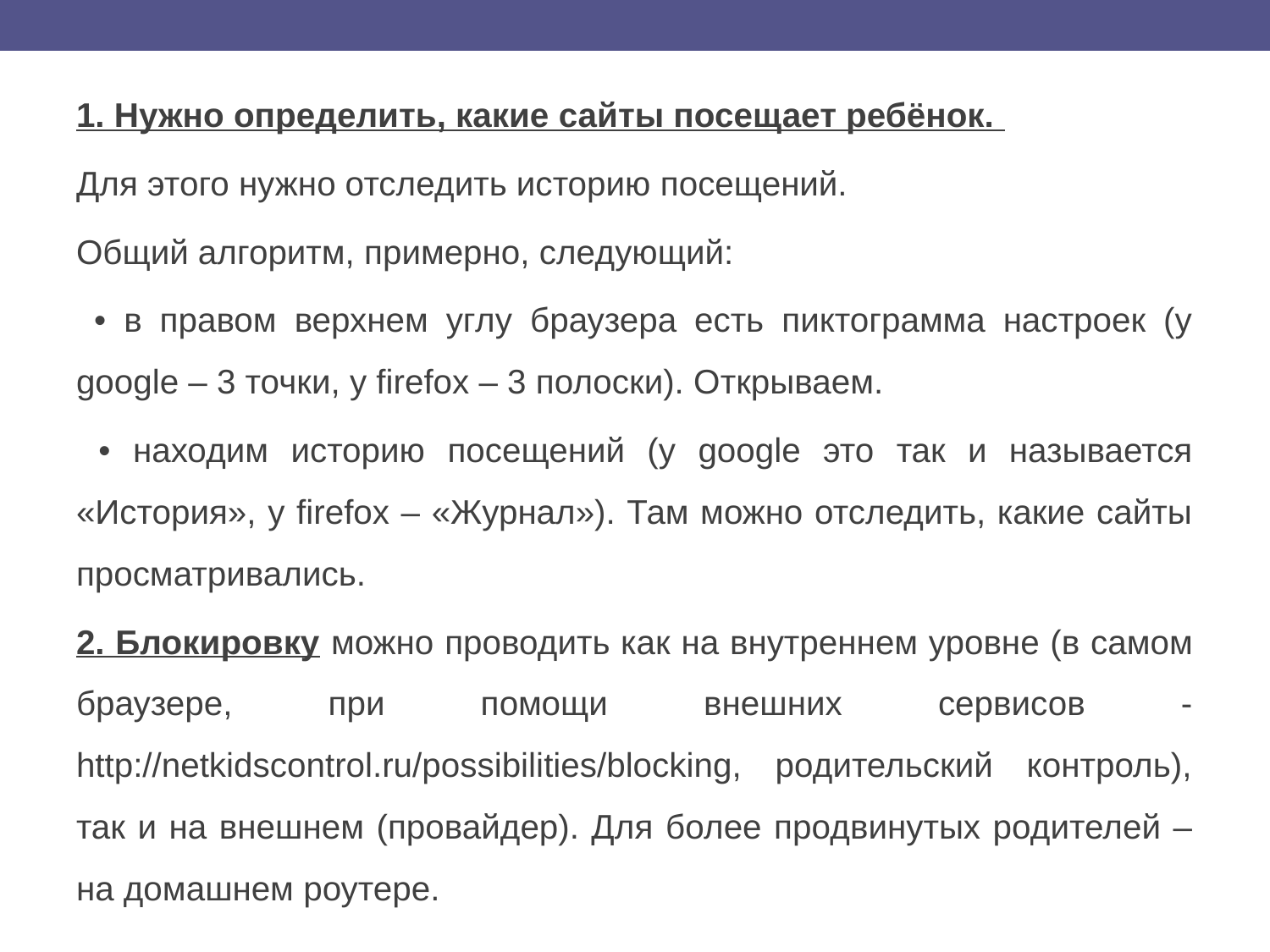

1. Нужно определить, какие сайты посещает ребёнок.
Для этого нужно отследить историю посещений.
Общий алгоритм, примерно, следующий:
 • в правом верхнем углу браузера есть пиктограмма настроек (у google – 3 точки, у firefox – 3 полоски). Открываем.
 • находим историю посещений (у google это так и называется «История», у firefox – «Журнал»). Там можно отследить, какие сайты просматривались.
2. Блокировку можно проводить как на внутреннем уровне (в самом браузере, при помощи внешних сервисов - http://netkidscontrol.ru/possibilities/blocking, родительский контроль), так и на внешнем (провайдер). Для более продвинутых родителей – на домашнем роутере.
#